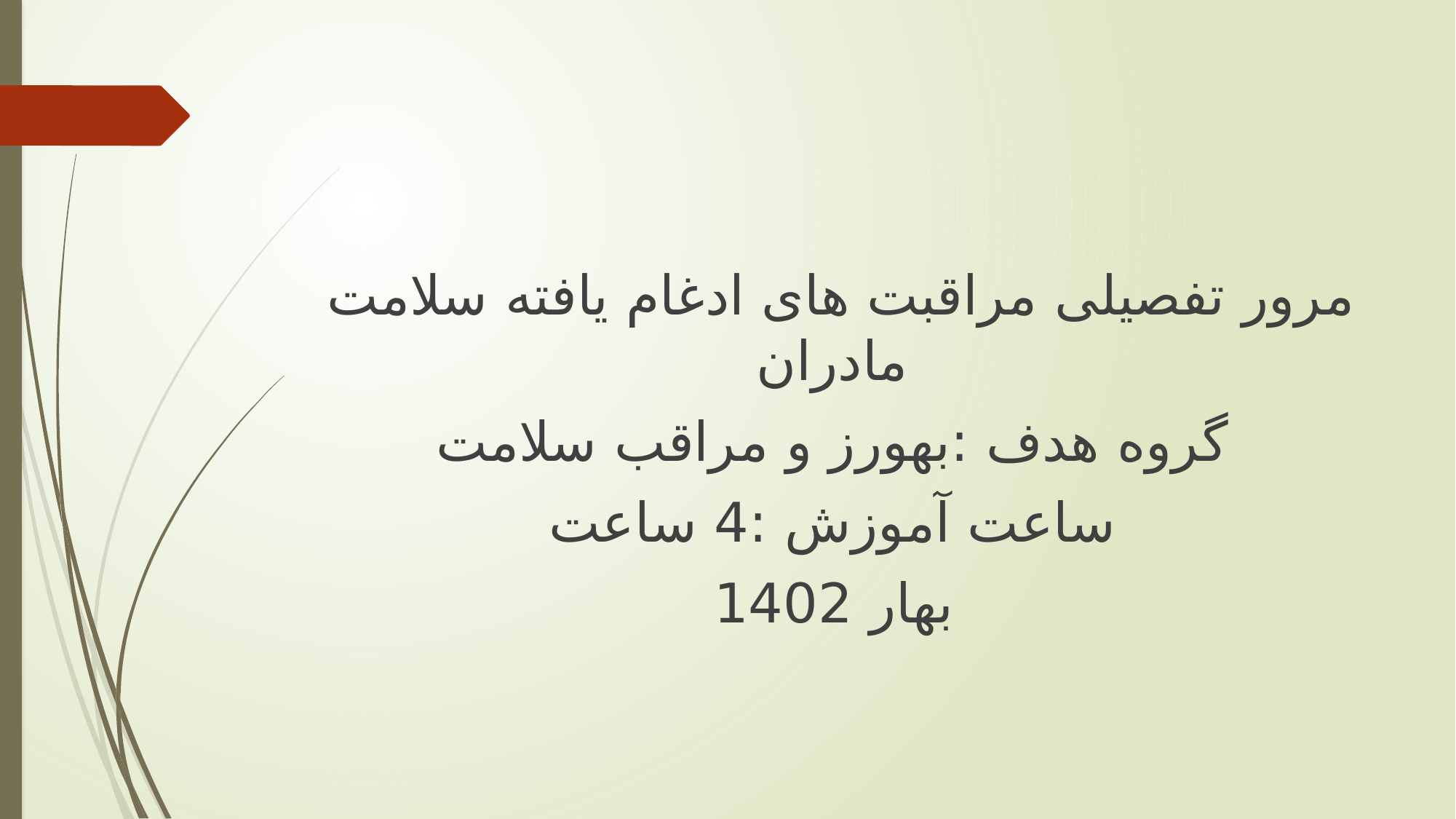

مرور تفصیلی مراقبت های ادغام یافته سلامت مادران
گروه هدف :بهورز و مراقب سلامت
ساعت آموزش :4 ساعت
بهار 1402